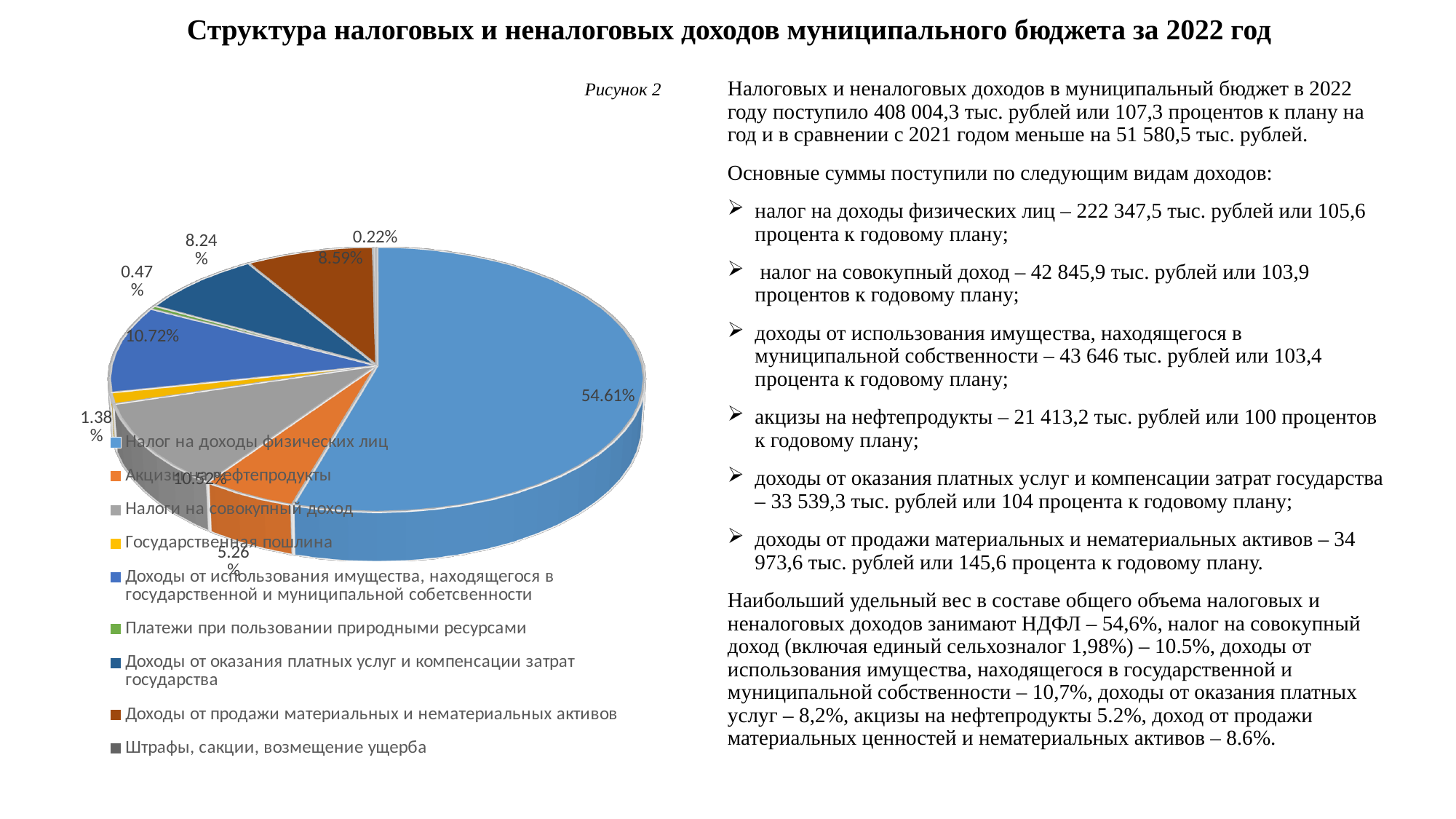

# Структура налоговых и неналоговых доходов муниципального бюджета за 2022 год
Рисунок 2

[unsupported chart]

Налоговых и неналоговых доходов в муниципальный бюджет в 2022 году поступило 408 004,3 тыс. рублей или 107,3 процентов к плану на год и в сравнении с 2021 годом меньше на 51 580,5 тыс. рублей.
Основные суммы поступили по следующим видам доходов:
налог на доходы физических лиц – 222 347,5 тыс. рублей или 105,6 процента к годовому плану;
 налог на совокупный доход – 42 845,9 тыс. рублей или 103,9 процентов к годовому плану;
доходы от использования имущества, находящегося в муниципальной собственности – 43 646 тыс. рублей или 103,4 процента к годовому плану;
акцизы на нефтепродукты – 21 413,2 тыс. рублей или 100 процентов к годовому плану;
доходы от оказания платных услуг и компенсации затрат государства – 33 539,3 тыс. рублей или 104 процента к годовому плану;
доходы от продажи материальных и нематериальных активов – 34 973,6 тыс. рублей или 145,6 процента к годовому плану.
Наибольший удельный вес в составе общего объема налоговых и неналоговых доходов занимают НДФЛ – 54,6%, налог на совокупный доход (включая единый сельхозналог 1,98%) – 10.5%, доходы от использования имущества, находящегося в государственной и муниципальной собственности – 10,7%, доходы от оказания платных услуг – 8,2%, акцизы на нефтепродукты 5.2%, доход от продажи материальных ценностей и нематериальных активов – 8.6%.